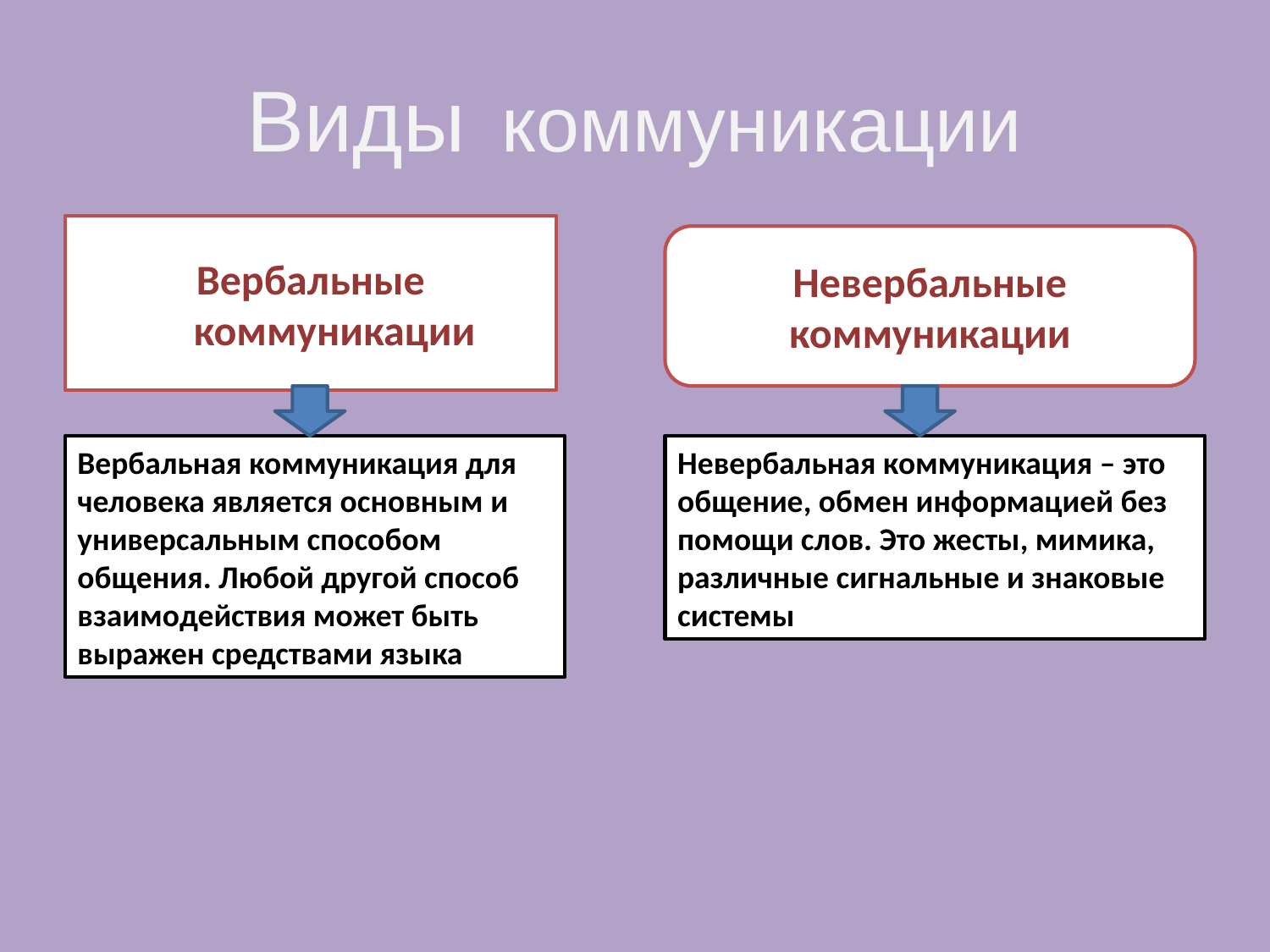

# Виды  коммуникации
Вербальные коммуникации
Невербальные коммуникации

Вербальная коммуникация для человека является основным и универсальным способом общения. Любой другой способ взаимодействия может быть выражен средствами языка
Невербальная коммуникация – это общение, обмен информацией без помощи слов. Это жесты, мимика, различные сигнальные и знаковые системы